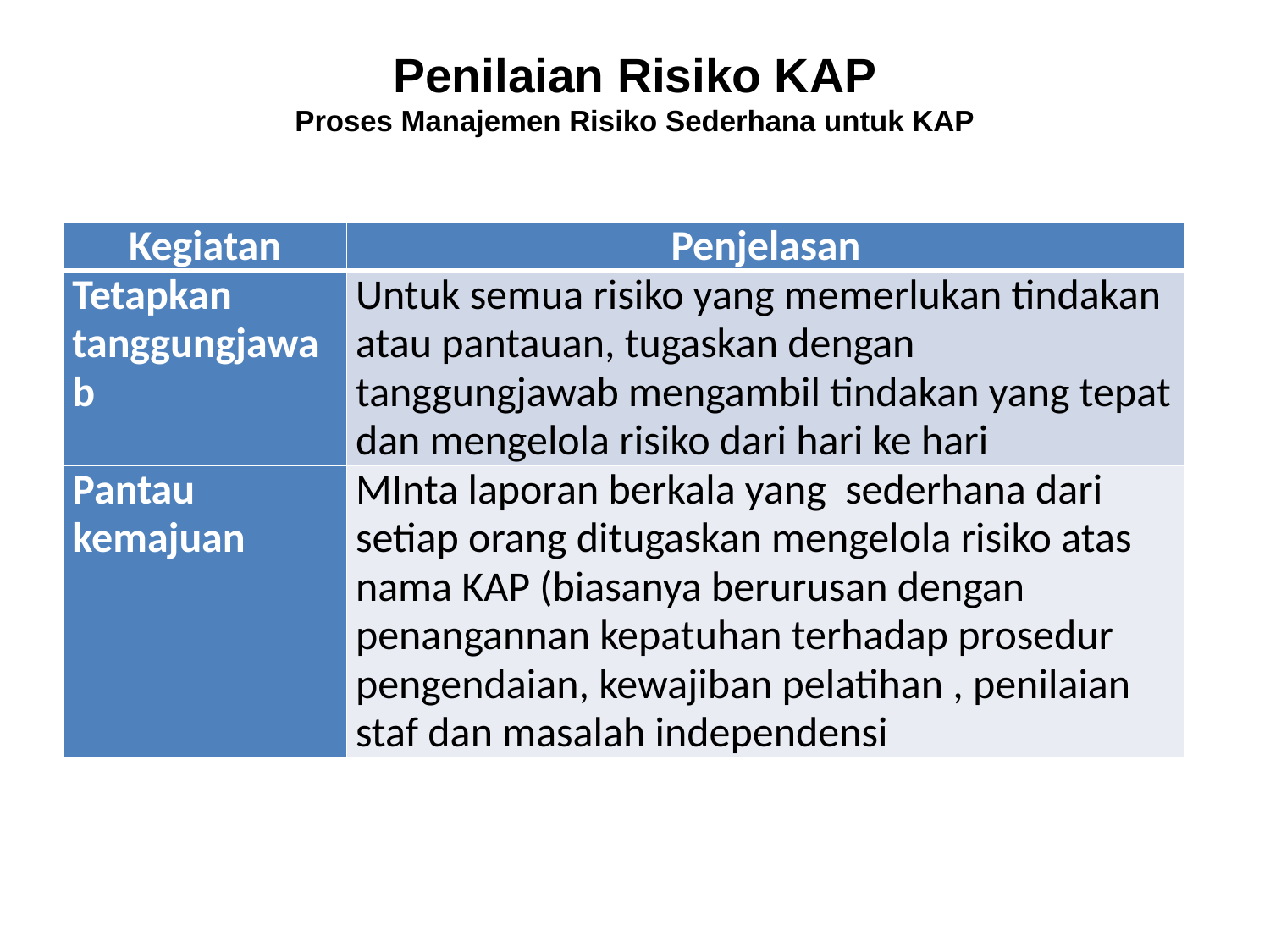

# Penilaian Risiko KAP Proses Manajemen Risiko Sederhana untuk KAP
| Kegiatan | Penjelasan |
| --- | --- |
| Tetapkan tanggungjawab | Untuk semua risiko yang memerlukan tindakan atau pantauan, tugaskan dengan tanggungjawab mengambil tindakan yang tepat dan mengelola risiko dari hari ke hari |
| Pantau kemajuan | MInta laporan berkala yang sederhana dari setiap orang ditugaskan mengelola risiko atas nama KAP (biasanya berurusan dengan penangannan kepatuhan terhadap prosedur pengendaian, kewajiban pelatihan , penilaian staf dan masalah independensi |